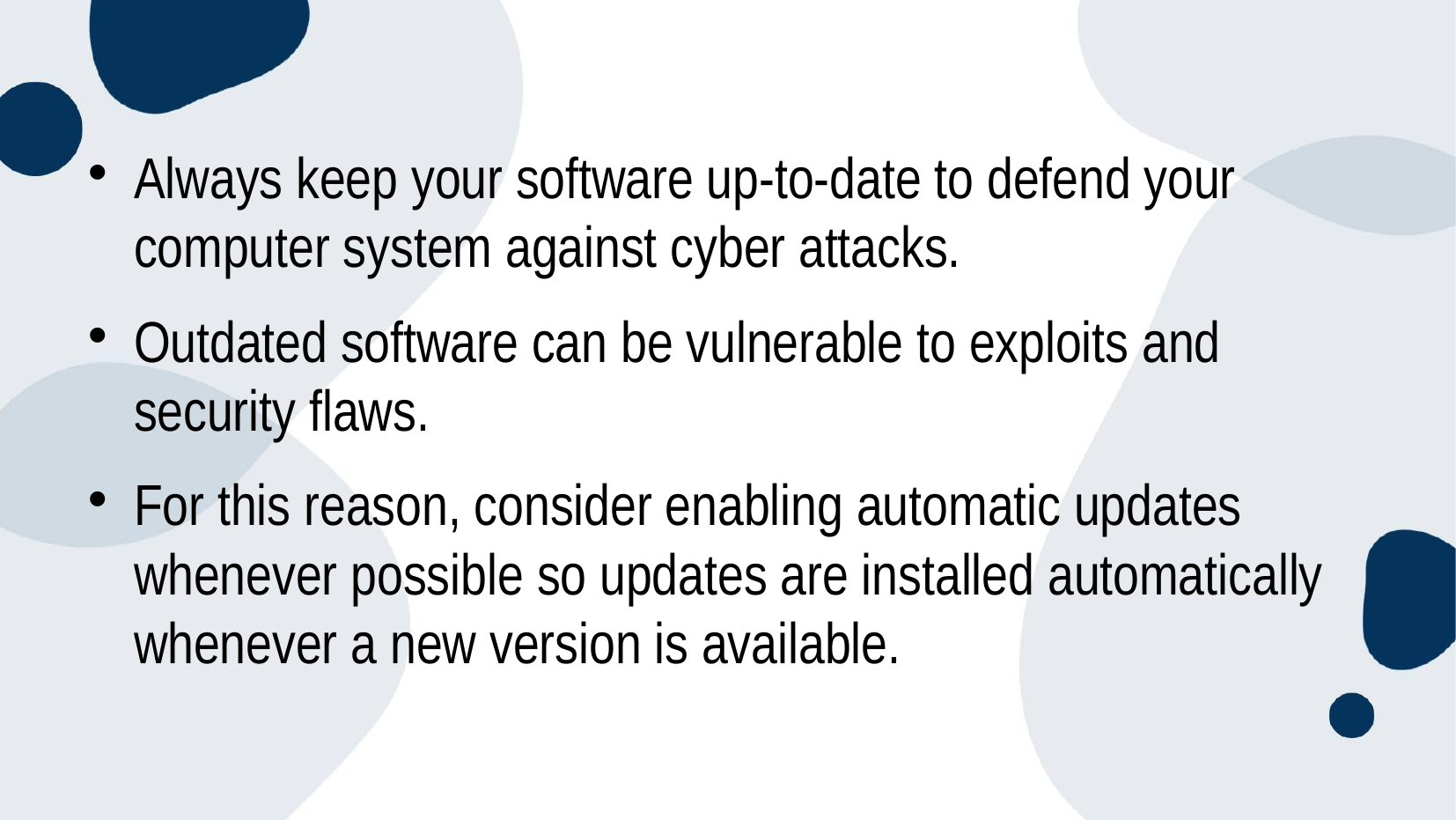

#
Always keep your software up-to-date to defend your computer system against cyber attacks.
Outdated software can be vulnerable to exploits and security flaws.
For this reason, consider enabling automatic updates whenever possible so updates are installed automatically whenever a new version is available.